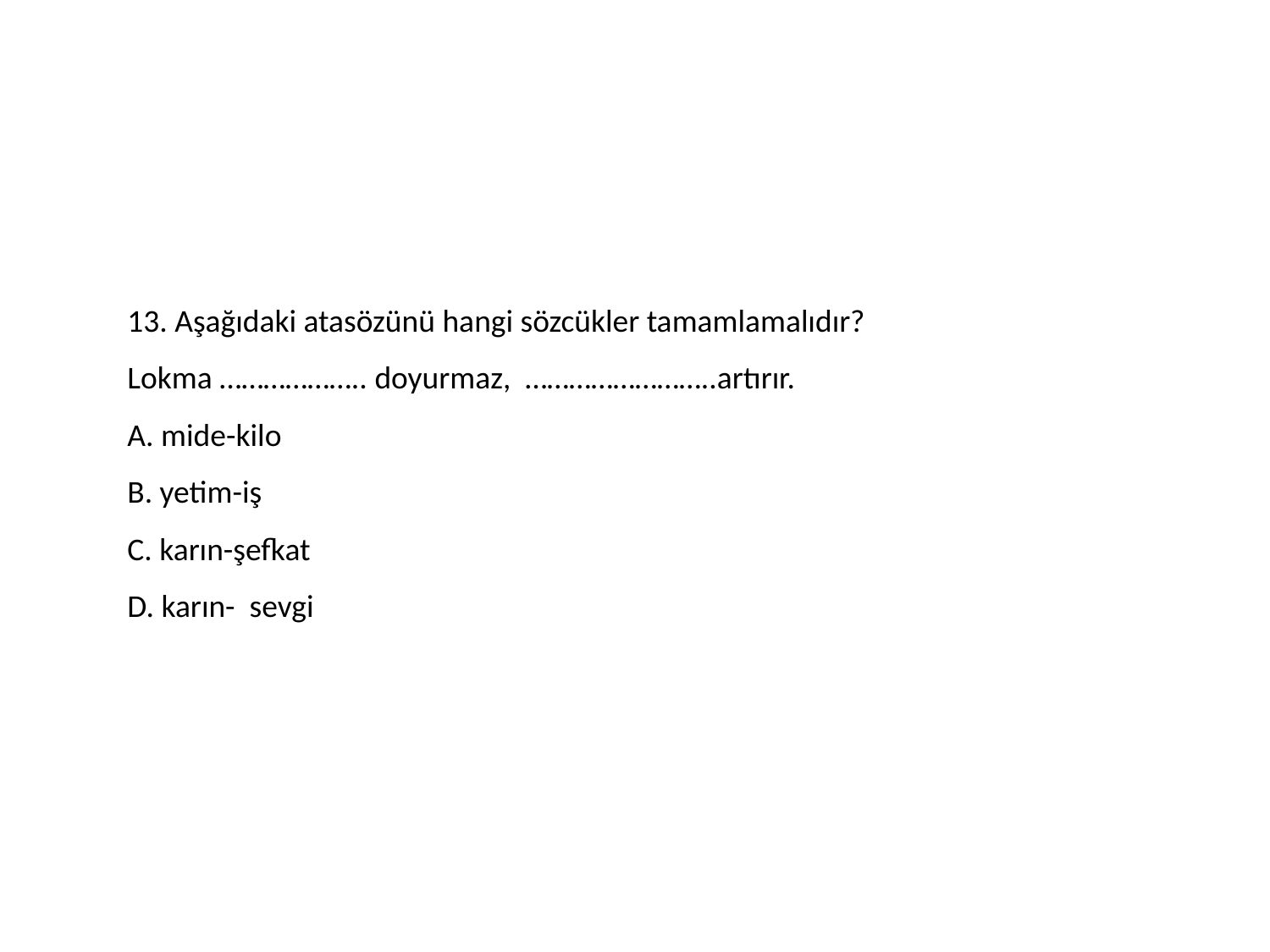

13. Aşağıdaki atasözünü hangi sözcükler tamamlamalıdır?
Lokma ……………….. doyurmaz,  ……………………..artırır.
A. mide-kilo
B. yetim-iş
C. karın-şefkat
D. karın-  sevgi